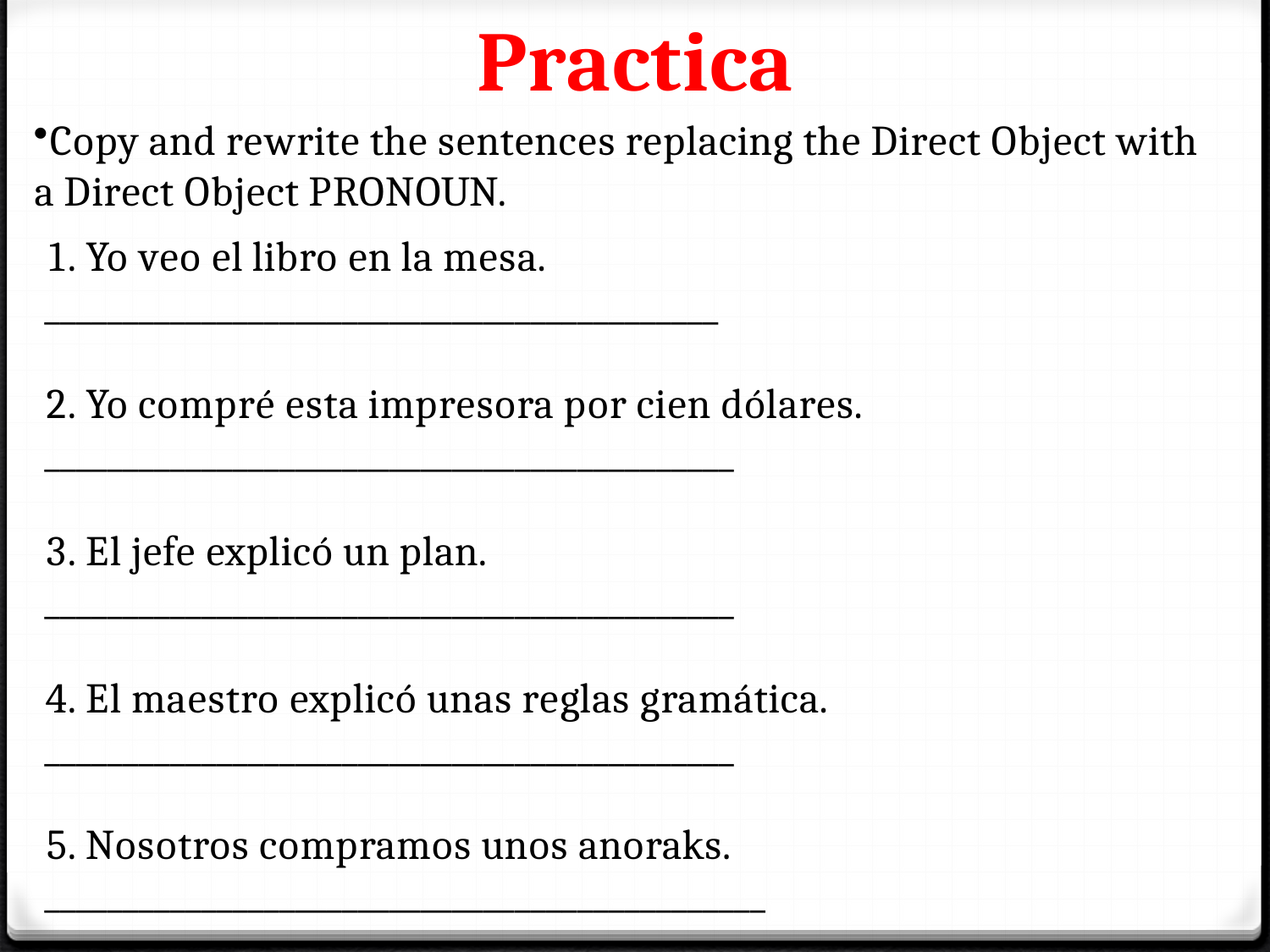

Practica
Copy and rewrite the sentences replacing the Direct Object with a Direct Object PRONOUN.
1. Yo veo el libro en la mesa.
___________________________________________

2. Yo compré esta impresora por cien dólares.
____________________________________________

3. El jefe explicó un plan.
____________________________________________

4. El maestro explicó unas reglas gramática.
____________________________________________

5. Nosotros compramos unos anoraks.
______________________________________________